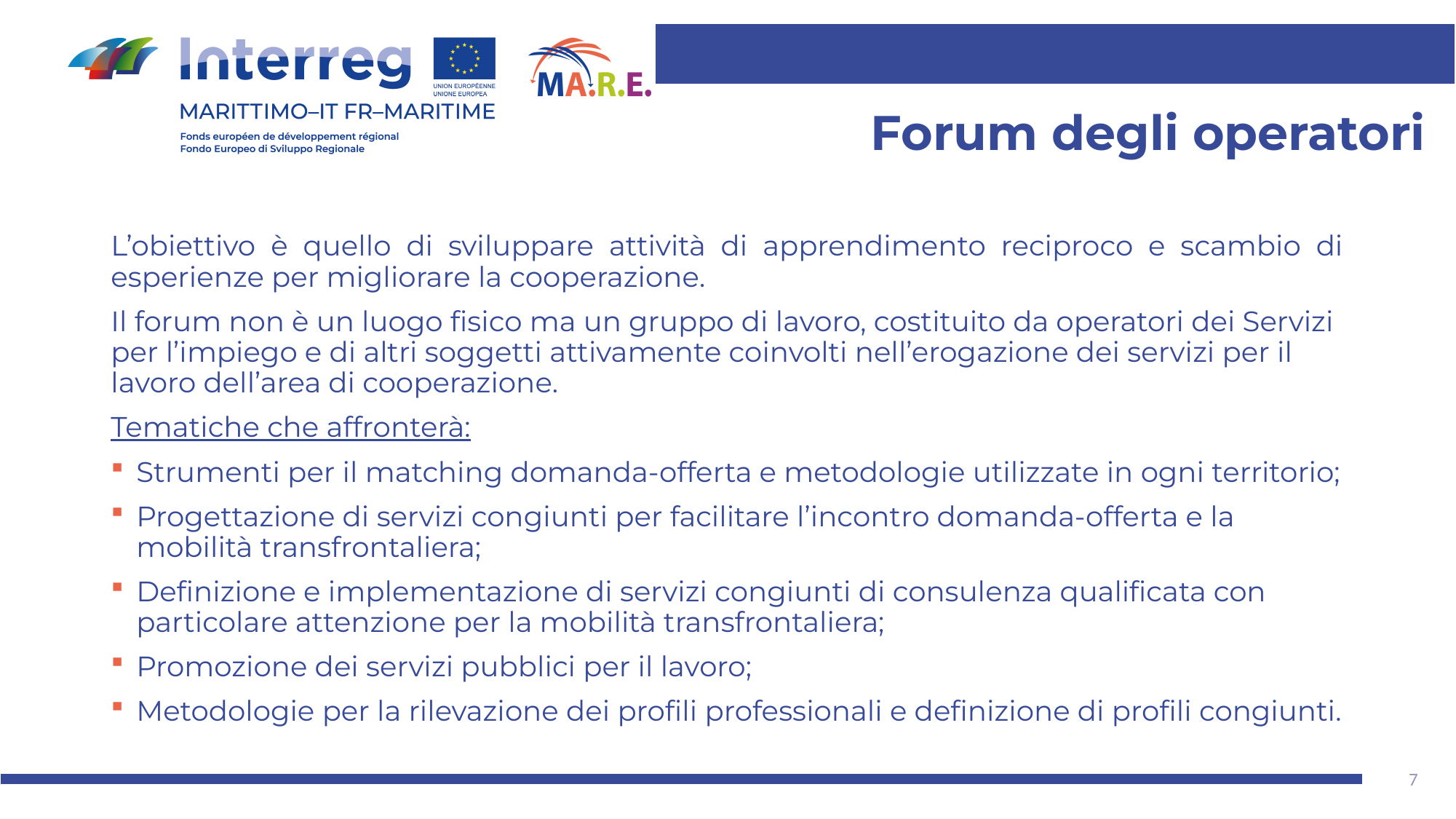

# Forum degli operatori
L’obiettivo è quello di sviluppare attività di apprendimento reciproco e scambio di esperienze per migliorare la cooperazione.
Il forum non è un luogo fisico ma un gruppo di lavoro, costituito da operatori dei Servizi per l’impiego e di altri soggetti attivamente coinvolti nell’erogazione dei servizi per il lavoro dell’area di cooperazione.
Tematiche che affronterà:
Strumenti per il matching domanda-offerta e metodologie utilizzate in ogni territorio;
Progettazione di servizi congiunti per facilitare l’incontro domanda-offerta e la mobilità transfrontaliera;
Definizione e implementazione di servizi congiunti di consulenza qualificata con particolare attenzione per la mobilità transfrontaliera;
Promozione dei servizi pubblici per il lavoro;
Metodologie per la rilevazione dei profili professionali e definizione di profili congiunti.
7